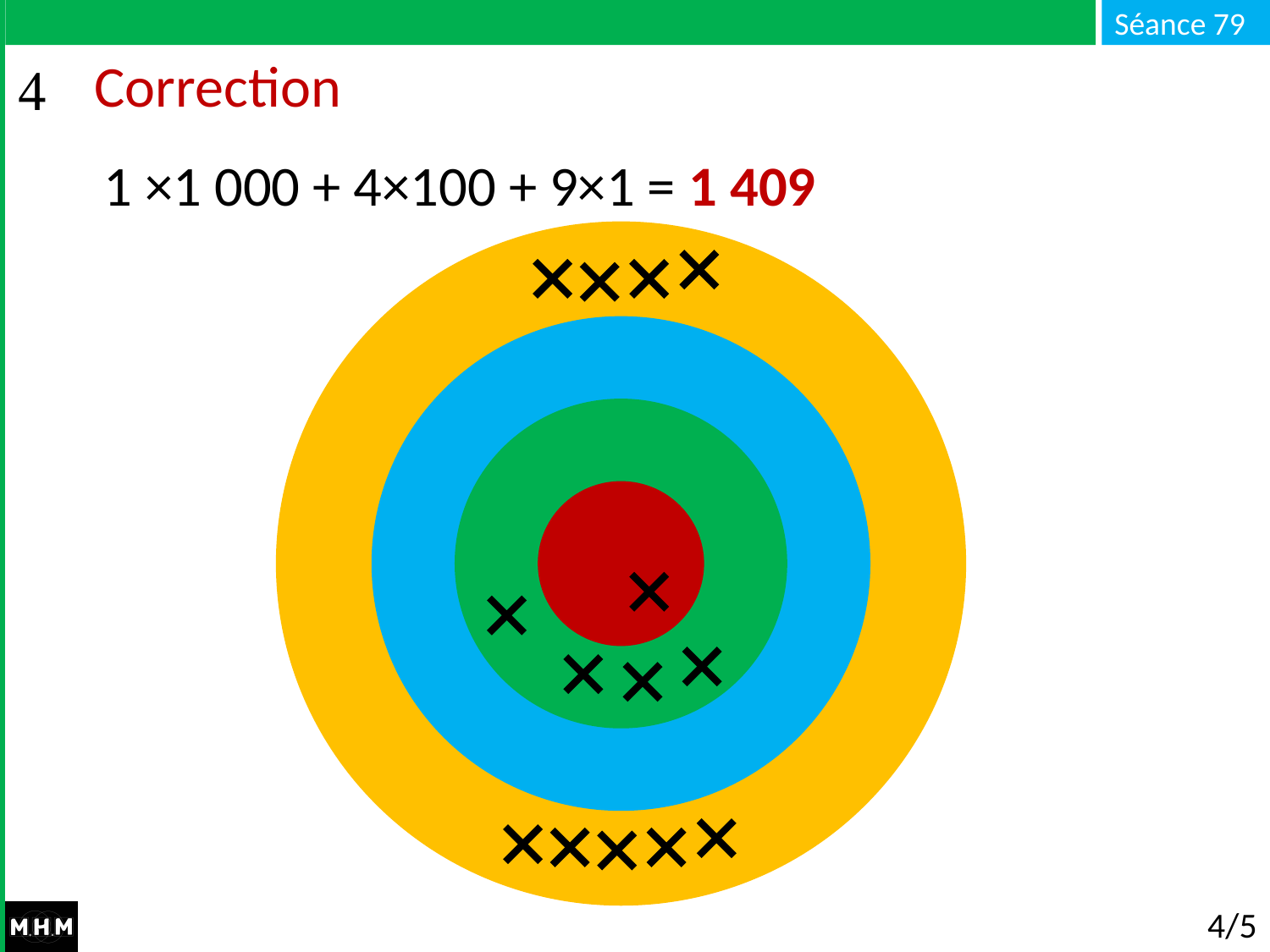

# Correction
1 ×1 000 + 4×100 + 9×1 = 1 409

1 000  100  10    1

4/5